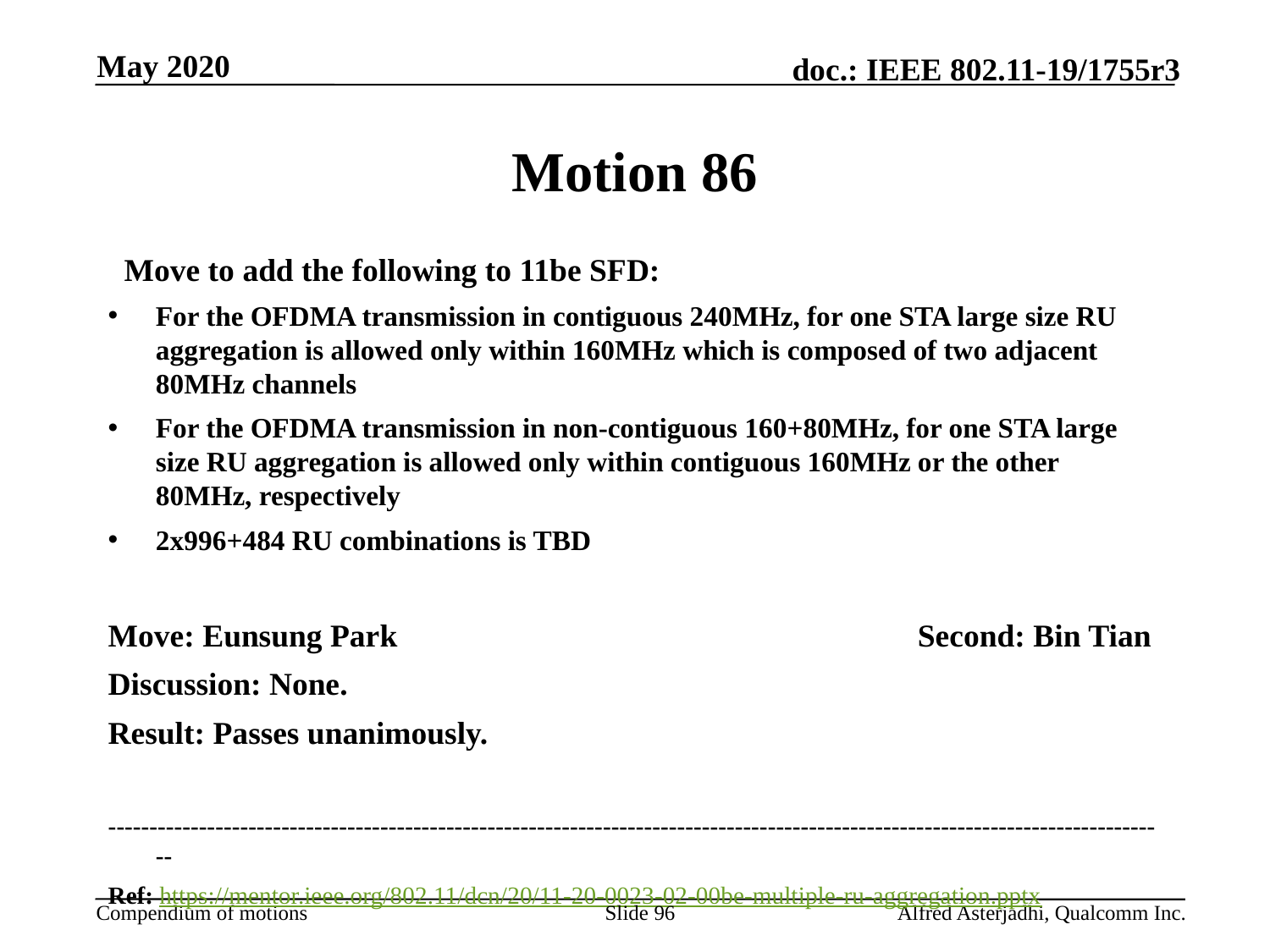

May 2020
# Motion 86
  Move to add the following to 11be SFD:
For the OFDMA transmission in contiguous 240MHz, for one STA large size RU aggregation is allowed only within 160MHz which is composed of two adjacent 80MHz channels
For the OFDMA transmission in non-contiguous 160+80MHz, for one STA large size RU aggregation is allowed only within contiguous 160MHz or the other 80MHz, respectively
2x996+484 RU combinations is TBD

Move: Eunsung Park					Second: Bin Tian
Discussion: None.
Result: Passes unanimously.

---------------------------------------------------------------------------------------------------------------------------------
Ref: https://mentor.ieee.org/802.11/dcn/20/11-20-0023-02-00be-multiple-ru-aggregation.pptx

Slide 96
Alfred Asterjadhi, Qualcomm Inc.